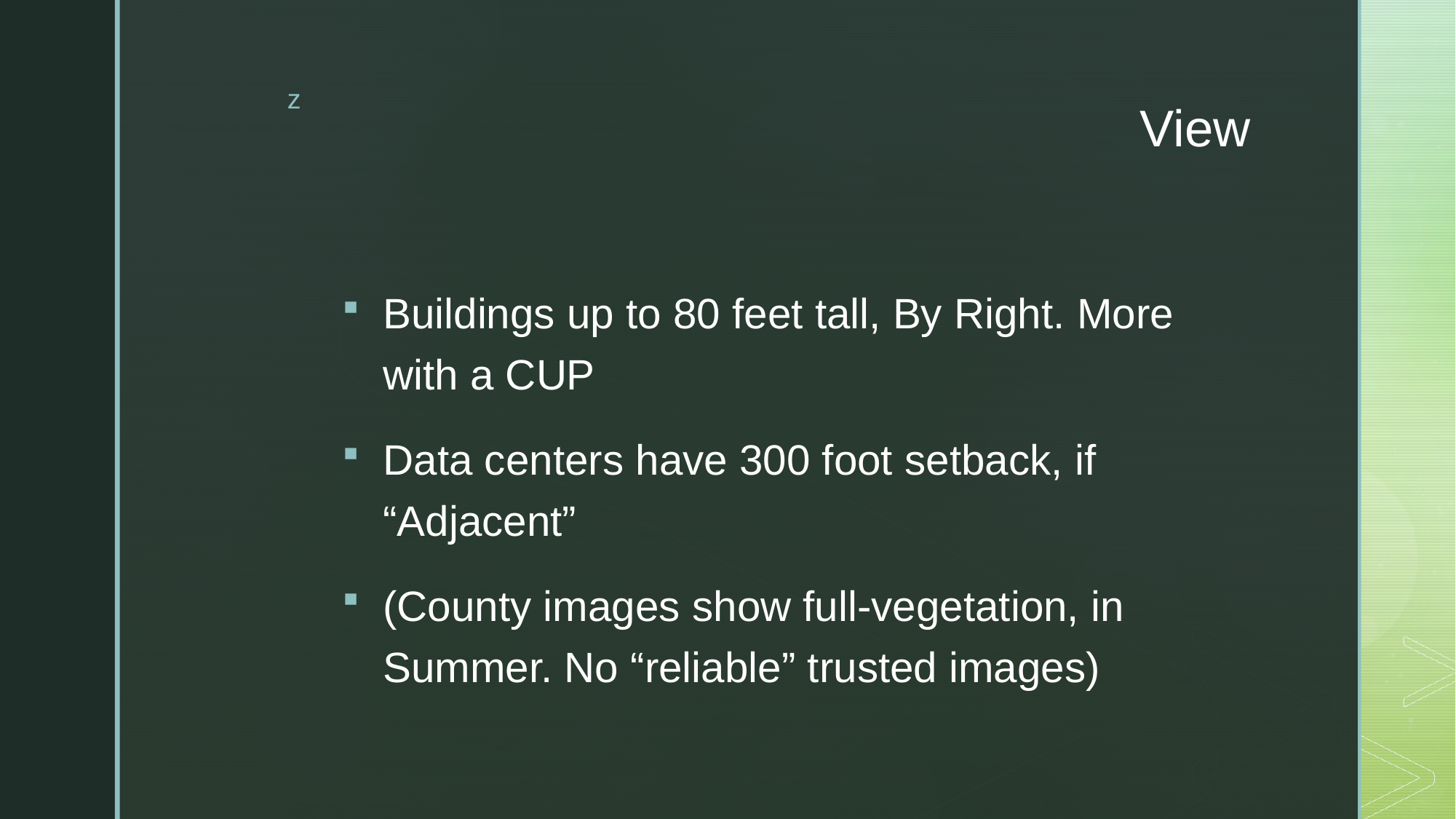

# View
Buildings up to 80 feet tall, By Right. More with a CUP
Data centers have 300 foot setback, if “Adjacent”
(County images show full-vegetation, in Summer. No “reliable” trusted images)